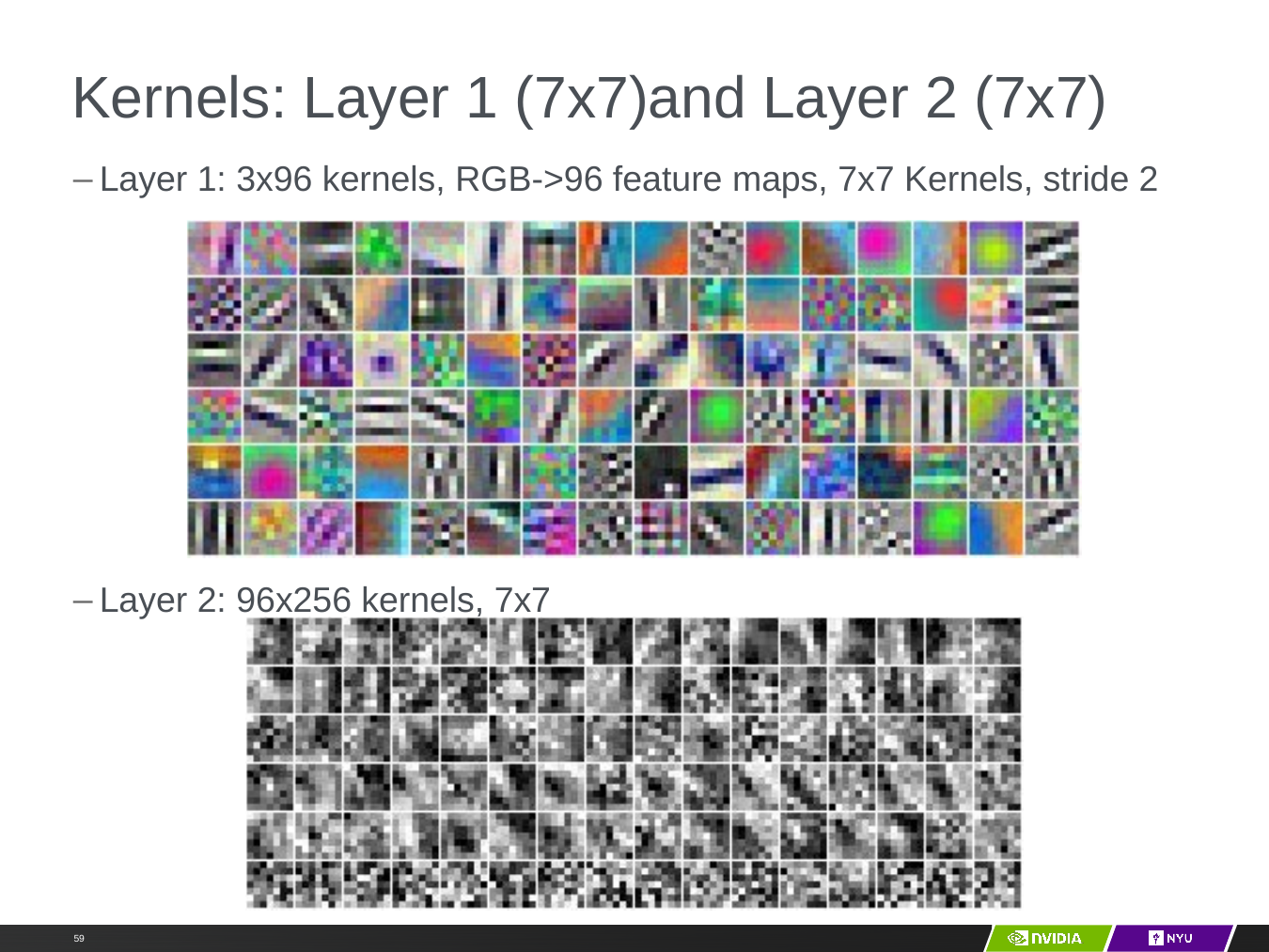

# Kernels: Layer 1 (7x7)and Layer 2 (7x7)
Layer 1: 3x96 kernels, RGB->96 feature maps, 7x7 Kernels, stride 2

Layer 2: 96x256 kernels, 7x7